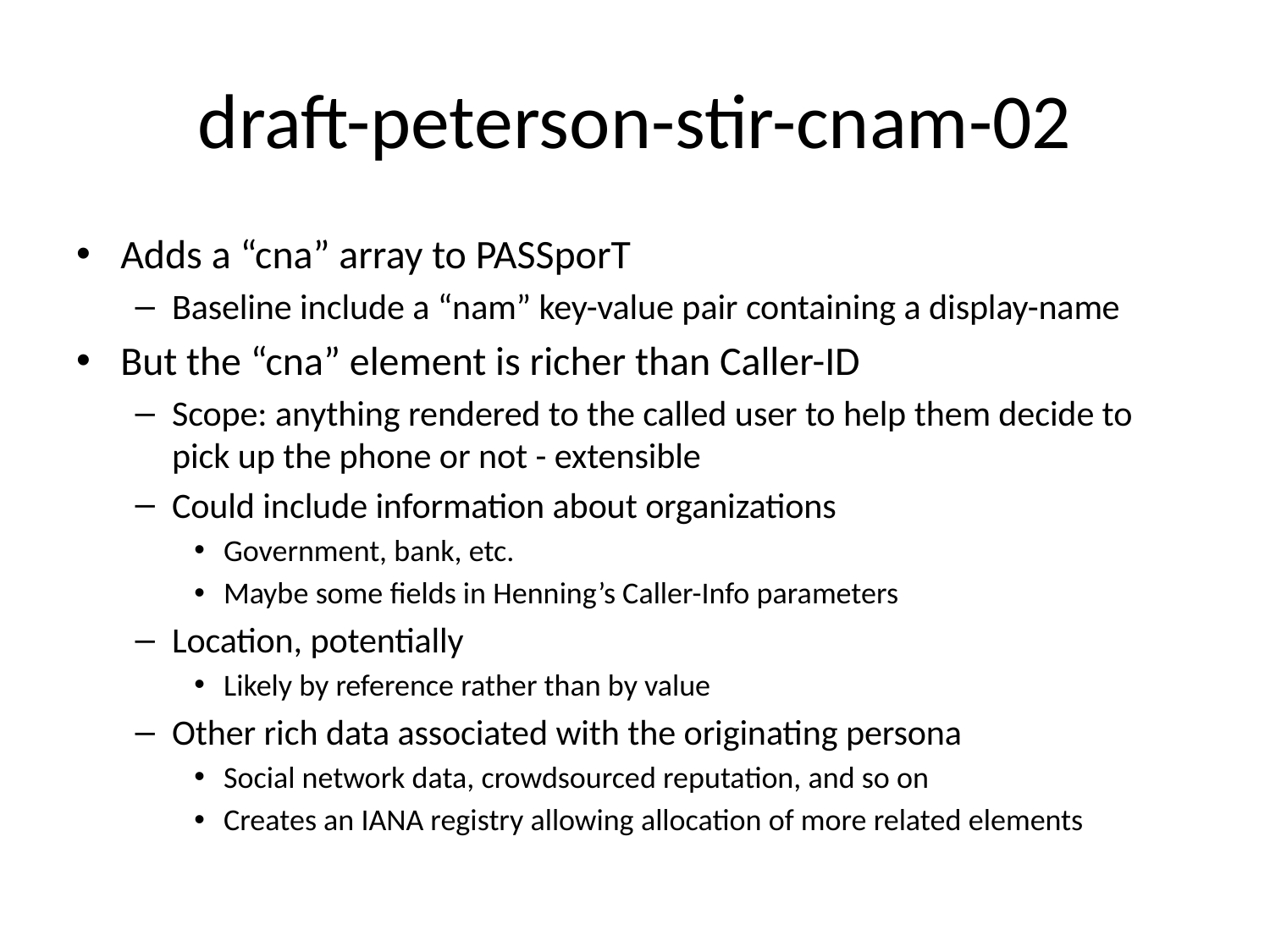

# draft-peterson-stir-cnam-02
Adds a “cna” array to PASSporT
Baseline include a “nam” key-value pair containing a display-name
But the “cna” element is richer than Caller-ID
Scope: anything rendered to the called user to help them decide to pick up the phone or not - extensible
Could include information about organizations
Government, bank, etc.
Maybe some fields in Henning’s Caller-Info parameters
Location, potentially
Likely by reference rather than by value
Other rich data associated with the originating persona
Social network data, crowdsourced reputation, and so on
Creates an IANA registry allowing allocation of more related elements